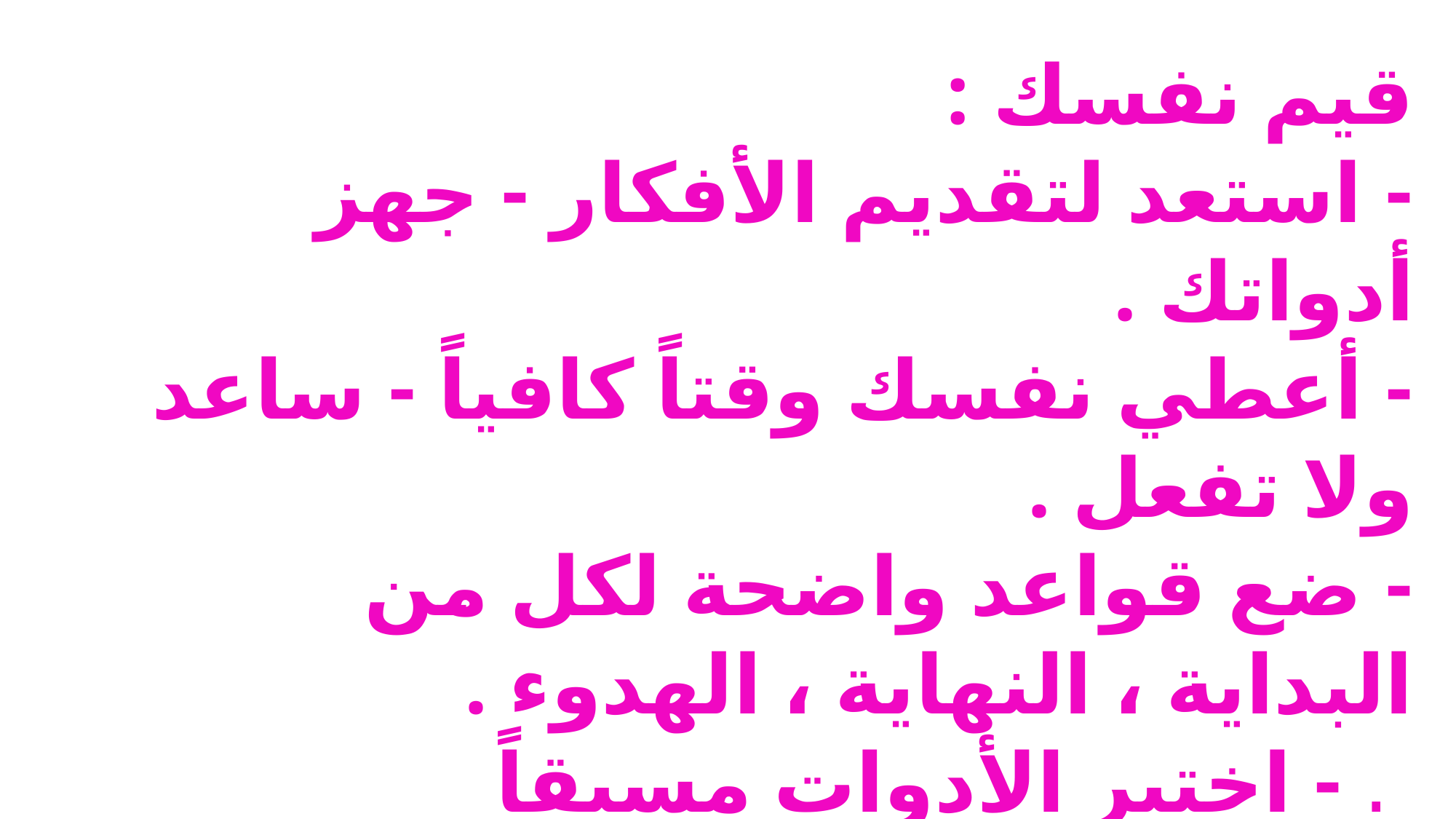

قيم نفسك :
- استعد لتقديم الأفكار - جهز أدواتك .
- أعطي نفسك وقتاً كافياً - ساعد ولا تفعل .
- ضع قواعد واضحة لكل من البداية ، النهاية ، الهدوء .
- اختبر الأدوات مسبقاً .
- قم بعمل معارض للنتائج .